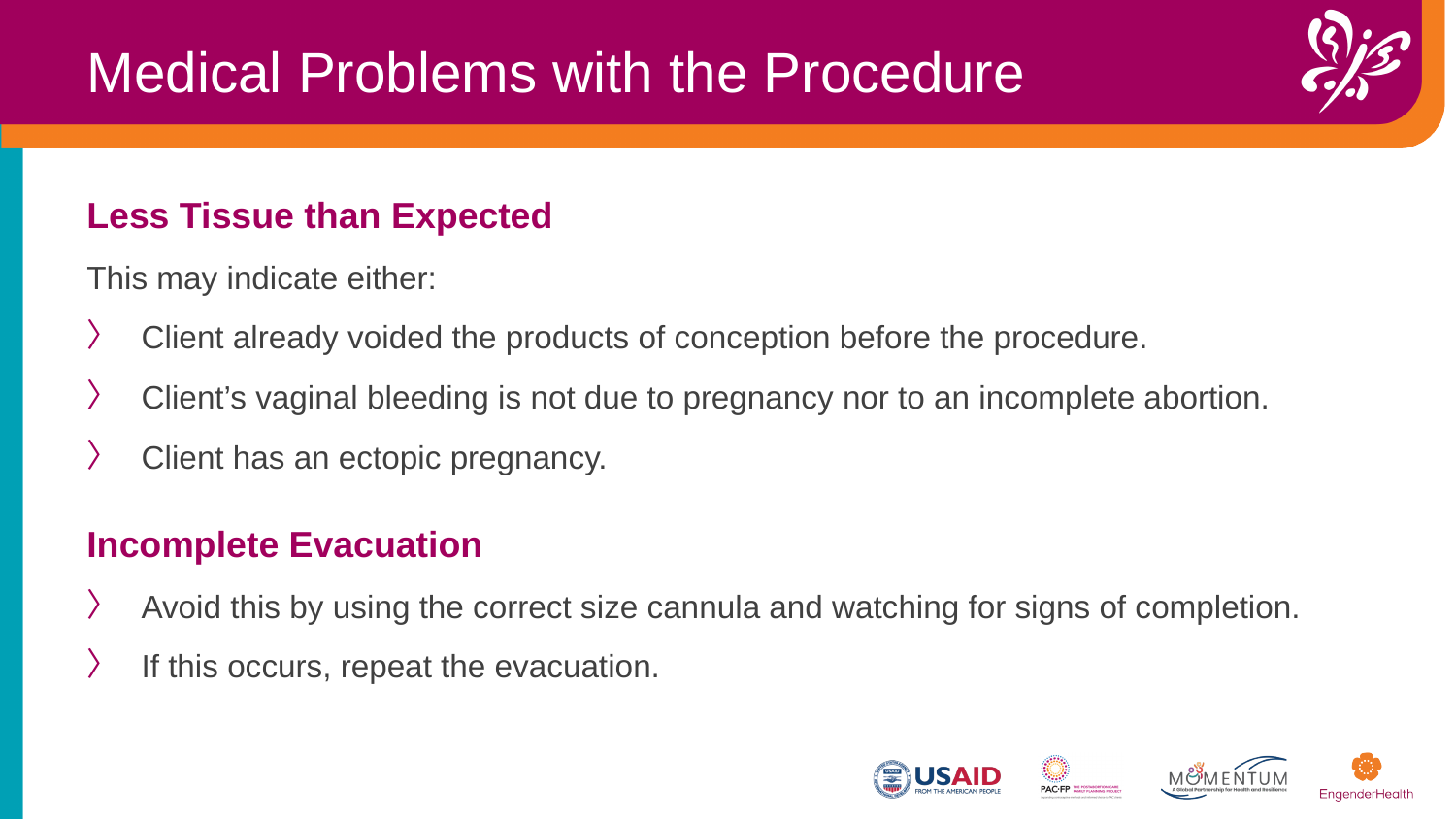

Medical Problems with the Procedure
Less Tissue than Expected
This may indicate either:
Client already voided the products of conception before the procedure.
Client’s vaginal bleeding is not due to pregnancy nor to an incomplete abortion.
Client has an ectopic pregnancy.
Incomplete Evacuation
Avoid this by using the correct size cannula and watching for signs of completion.
If this occurs, repeat the evacuation.